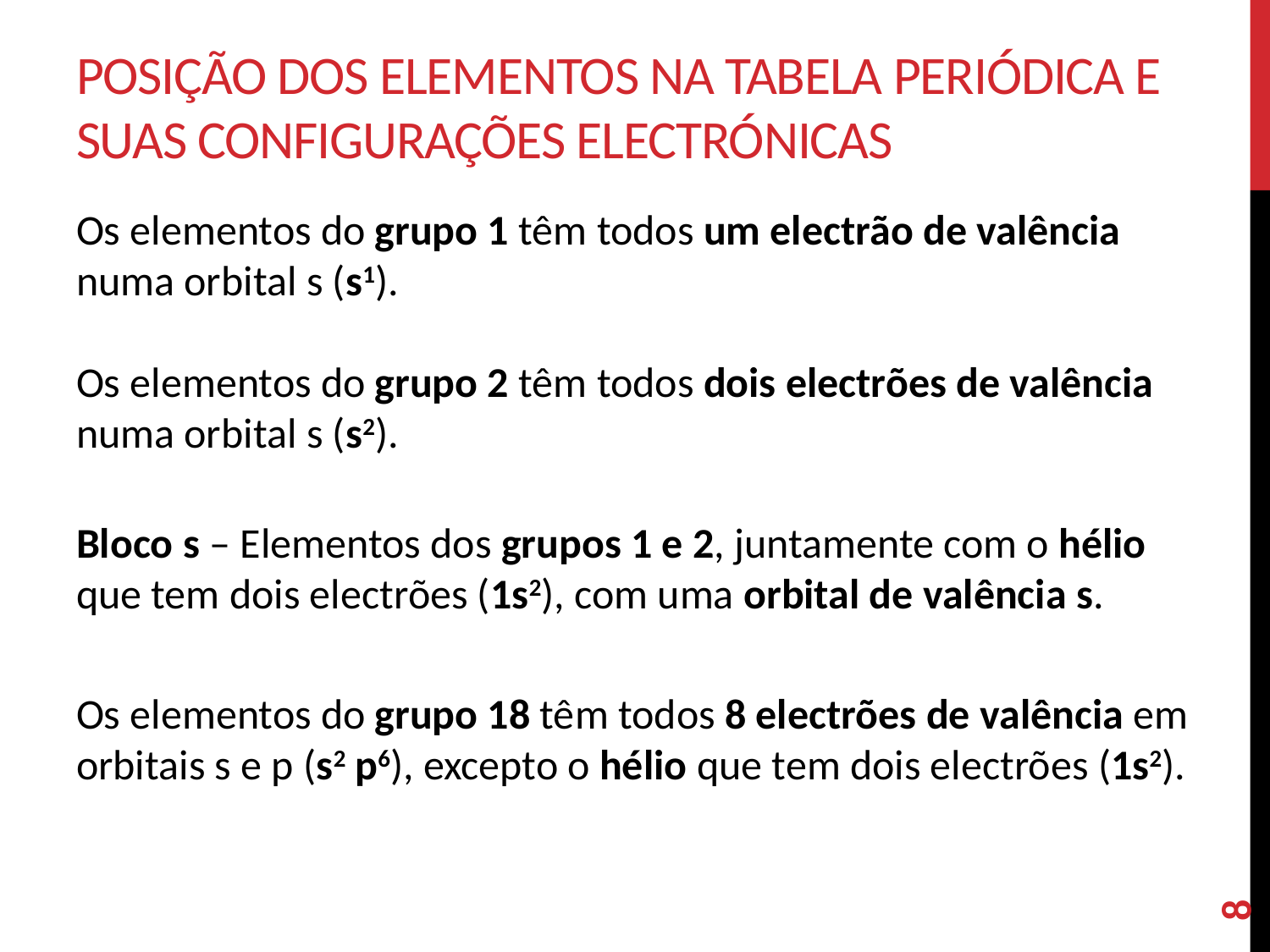

# Posição dos elementos na Tabela Periódica E SUAS configurações electrónicas
Os elementos do grupo 1 têm todos um electrão de valência numa orbital s (s1).
Os elementos do grupo 2 têm todos dois electrões de valência numa orbital s (s2).

Bloco s – Elementos dos grupos 1 e 2, juntamente com o hélio que tem dois electrões (1s2), com uma orbital de valência s.

Os elementos do grupo 18 têm todos 8 electrões de valência em orbitais s e p (s2 p6), excepto o hélio que tem dois electrões (1s2).

8